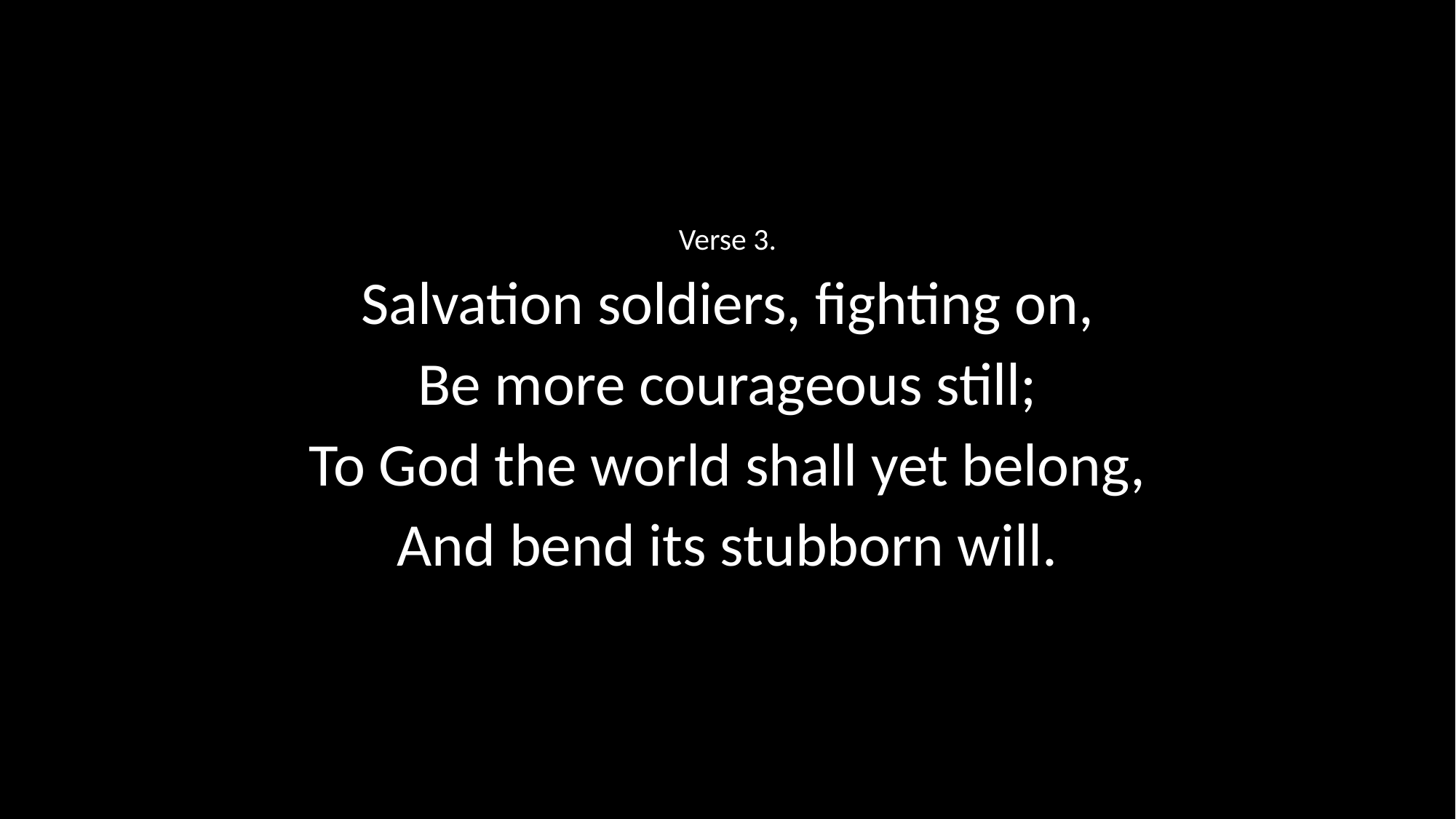

Verse 3.
Salvation soldiers, fighting on,
Be more courageous still;
To God the world shall yet belong,
And bend its stubborn will.